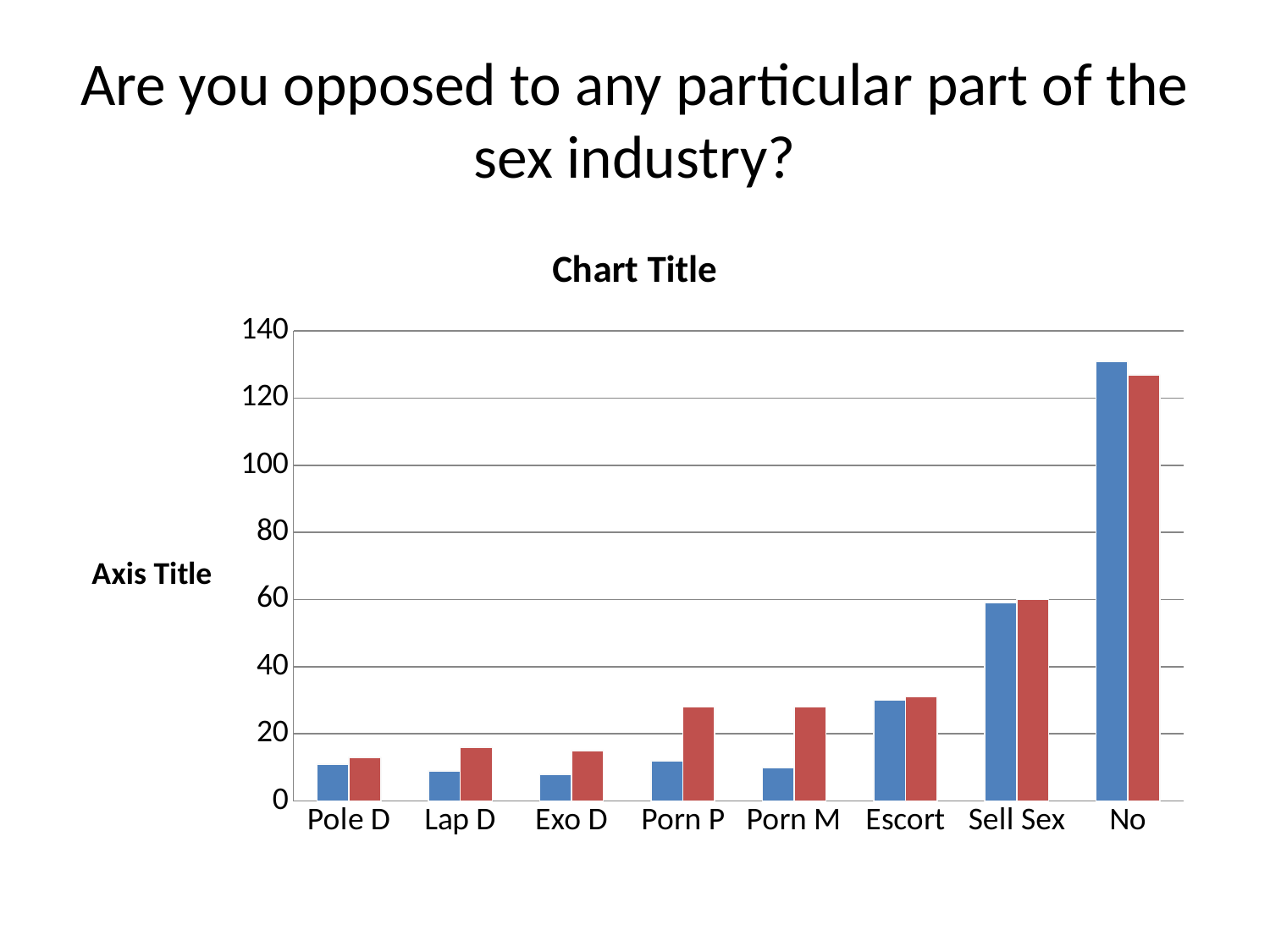

# Are you opposed to any particular part of the sex industry?

### Chart:

| Category | Male | Female |
|---|---|---|
| Pole D | 11.0 | 13.0 |
| Lap D | 9.0 | 16.0 |
| Exo D | 8.0 | 15.0 |
| Porn P | 12.0 | 28.0 |
| Porn M | 10.0 | 28.0 |
| Escort | 30.0 | 31.0 |
| Sell Sex | 59.0 | 60.0 |
| No | 131.0 | 127.0 |